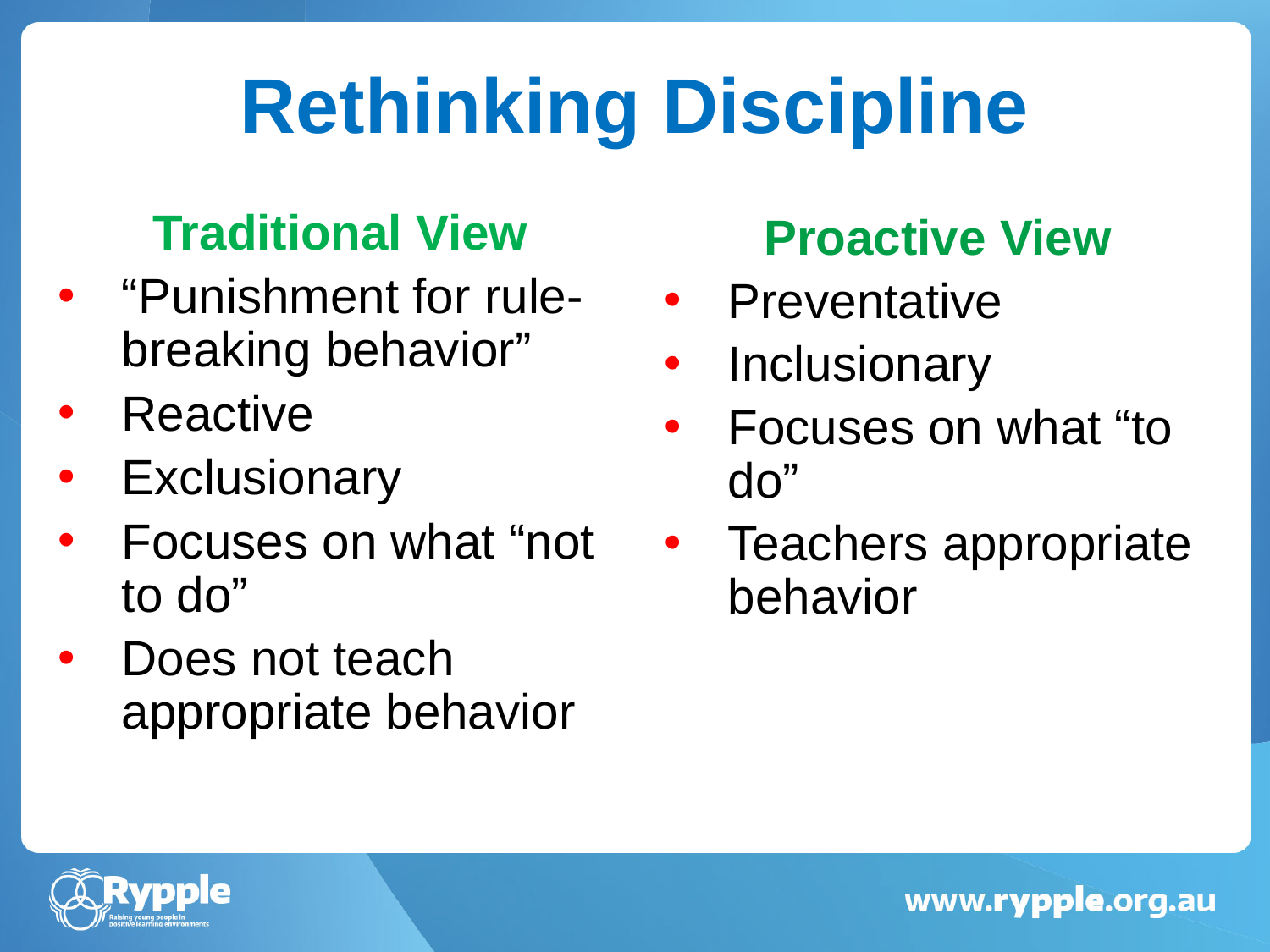

# Rethinking Discipline
Traditional View
“Punishment for rule-breaking behavior”
Reactive
Exclusionary
Focuses on what “not to do”
Does not teach appropriate behavior

Proactive View
Preventative
Inclusionary
Focuses on what “to do”
Teachers appropriate behavior